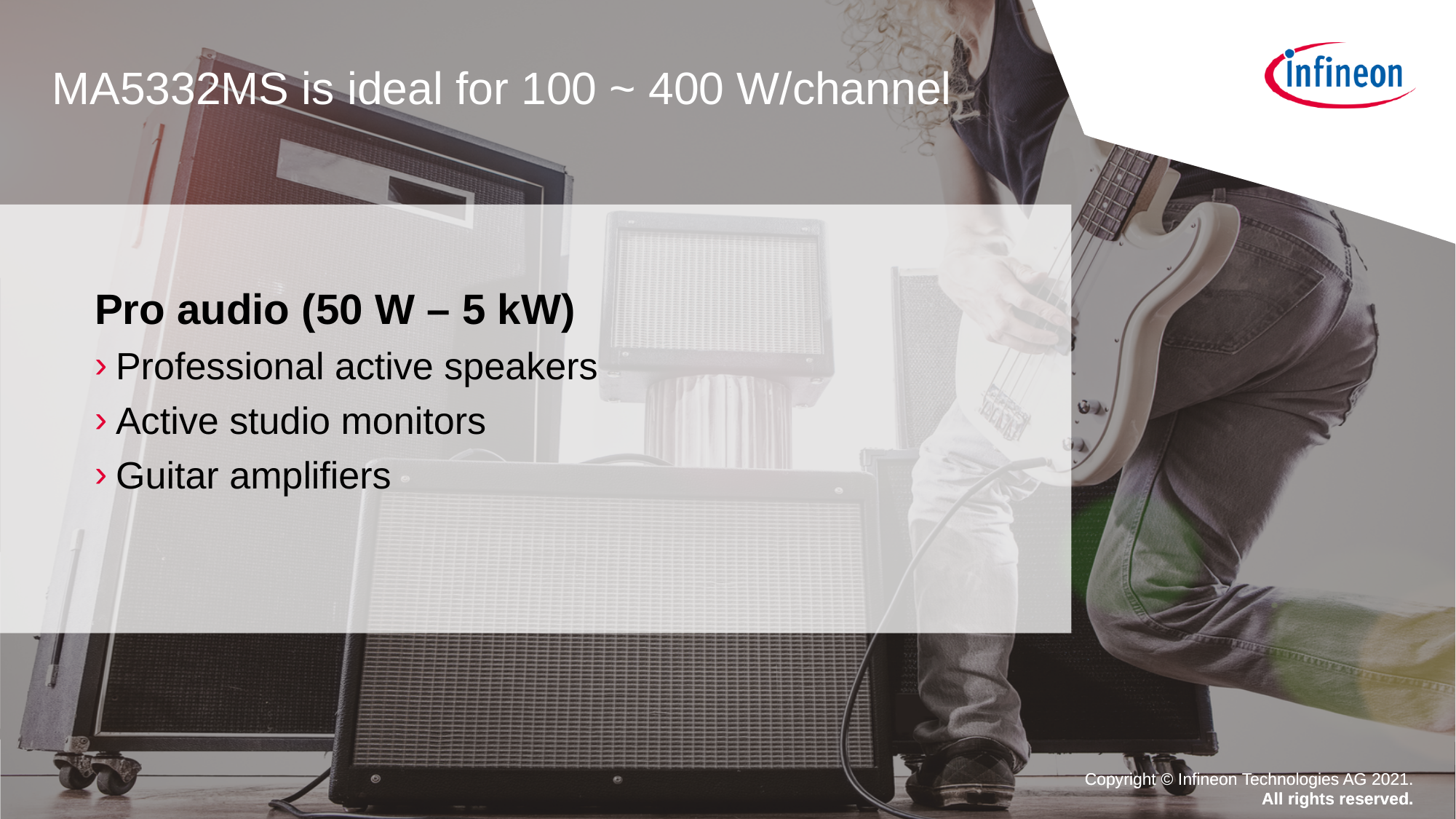

MA5332MS is ideal for 100 ~ 400 W/channel

Pro audio (50 W – 5 kW)
Professional active speakers
Active studio monitors
Guitar amplifiers
Copyright © Infineon Technologies AG 2021.
All rights reserved.